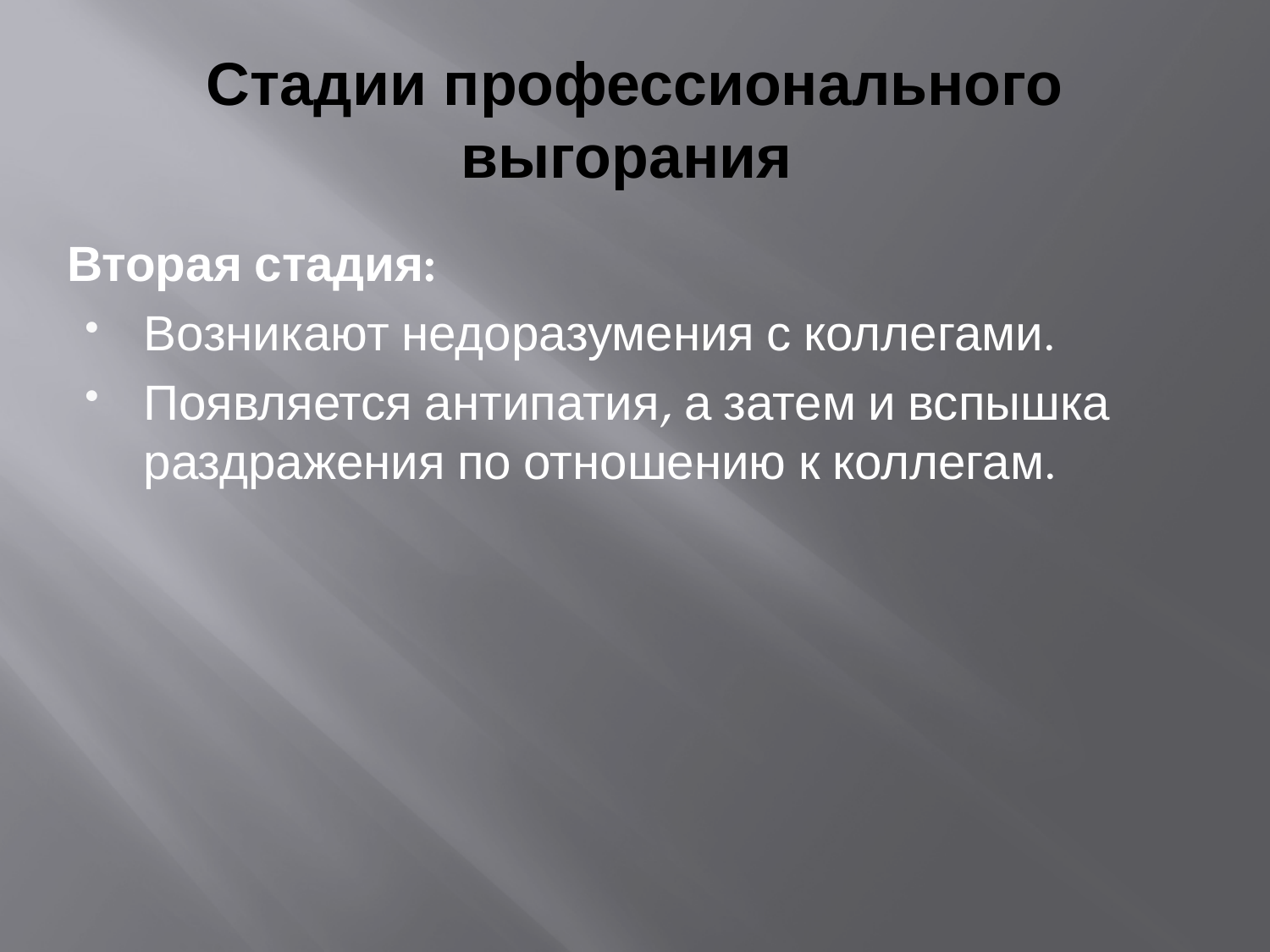

# Стадии профессионального выгорания
Вторая стадия:
Возникают недоразумения с коллегами.
Появляется антипатия, а затем и вспышка раздражения по отношению к коллегам.